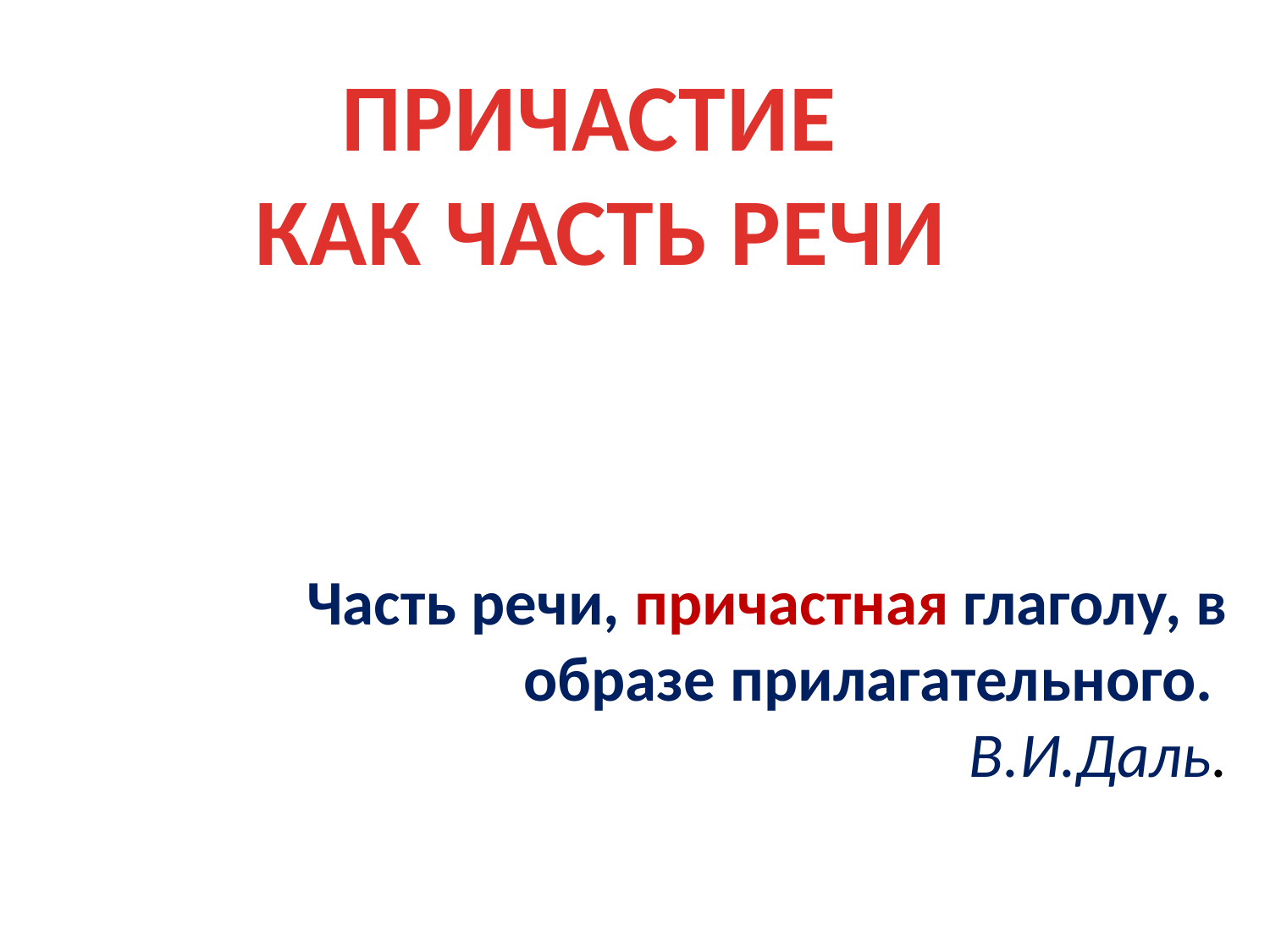

ПРИЧАСТИЕ
КАК ЧАСТЬ РЕЧИ
Часть речи, причастная глаголу, в образе прилагательного.
В.И.Даль.